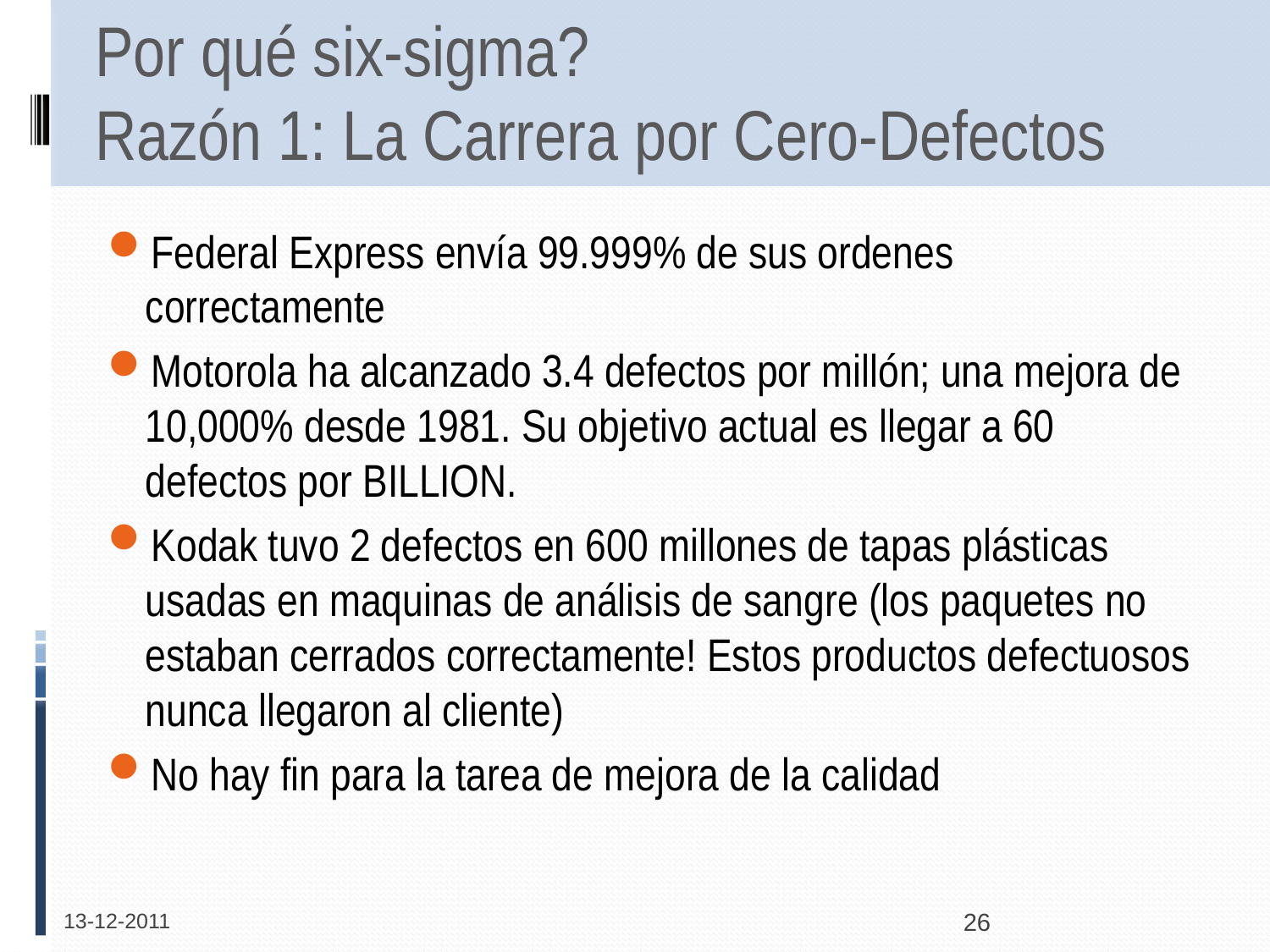

# Por qué six-sigma? Razón 1: La Carrera por Cero-Defectos
Federal Express envía 99.999% de sus ordenes correctamente
Motorola ha alcanzado 3.4 defectos por millón; una mejora de 10,000% desde 1981. Su objetivo actual es llegar a 60 defectos por BILLION.
Kodak tuvo 2 defectos en 600 millones de tapas plásticas usadas en maquinas de análisis de sangre (los paquetes no estaban cerrados correctamente! Estos productos defectuosos nunca llegaron al cliente)
No hay fin para la tarea de mejora de la calidad

13-12-2011
26